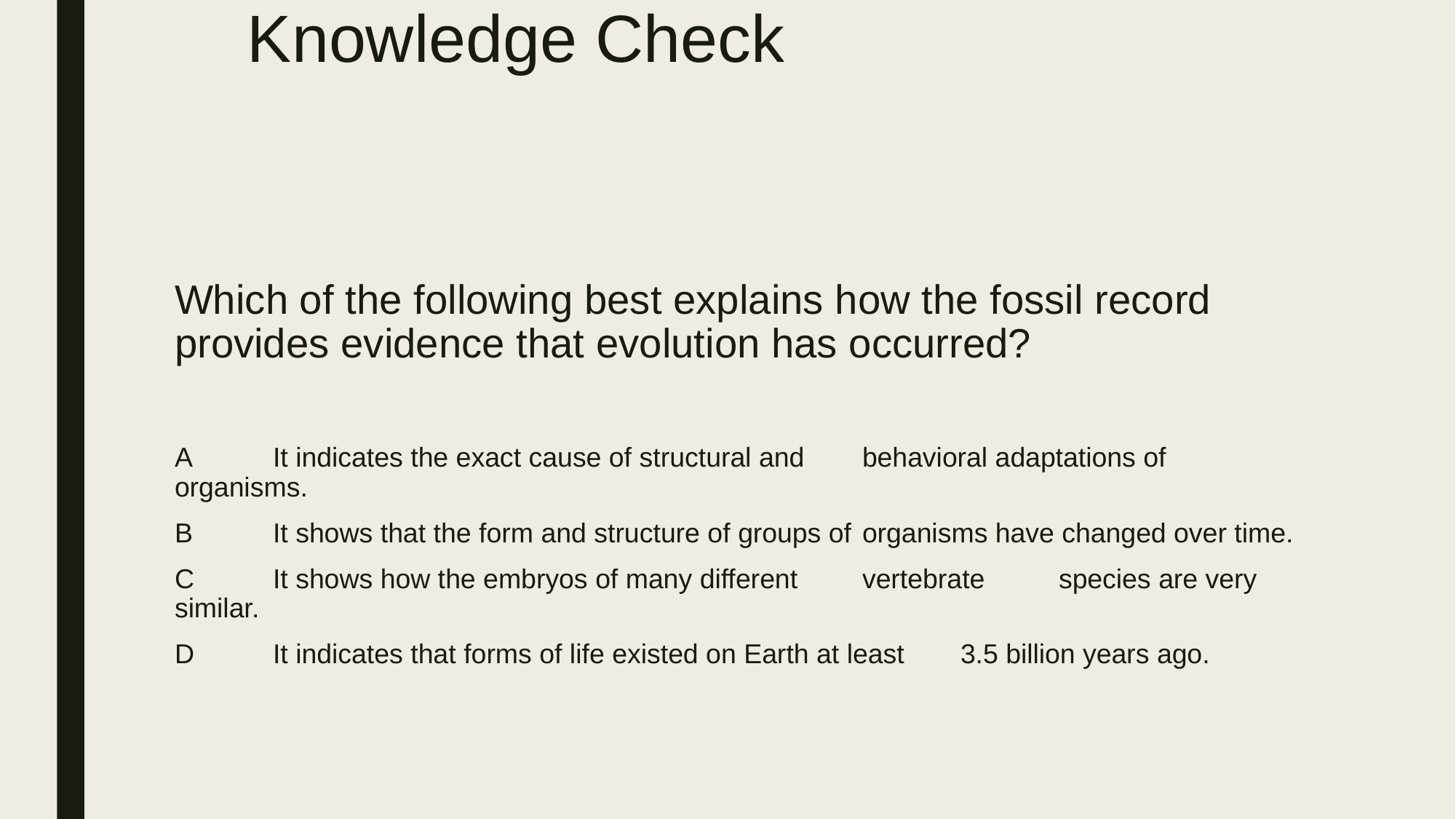

# Knowledge Check
Which of the following best explains how the fossil record provides evidence that evolution has occurred?

A	It indicates the exact cause of structural and 	behavioral adaptations of organisms.
B	It shows that the form and structure of groups of 	organisms have changed over time.
C	It shows how the embryos of many different 	vertebrate 	species are very similar.
D	It indicates that forms of life existed on Earth at least 	3.5 billion years ago.